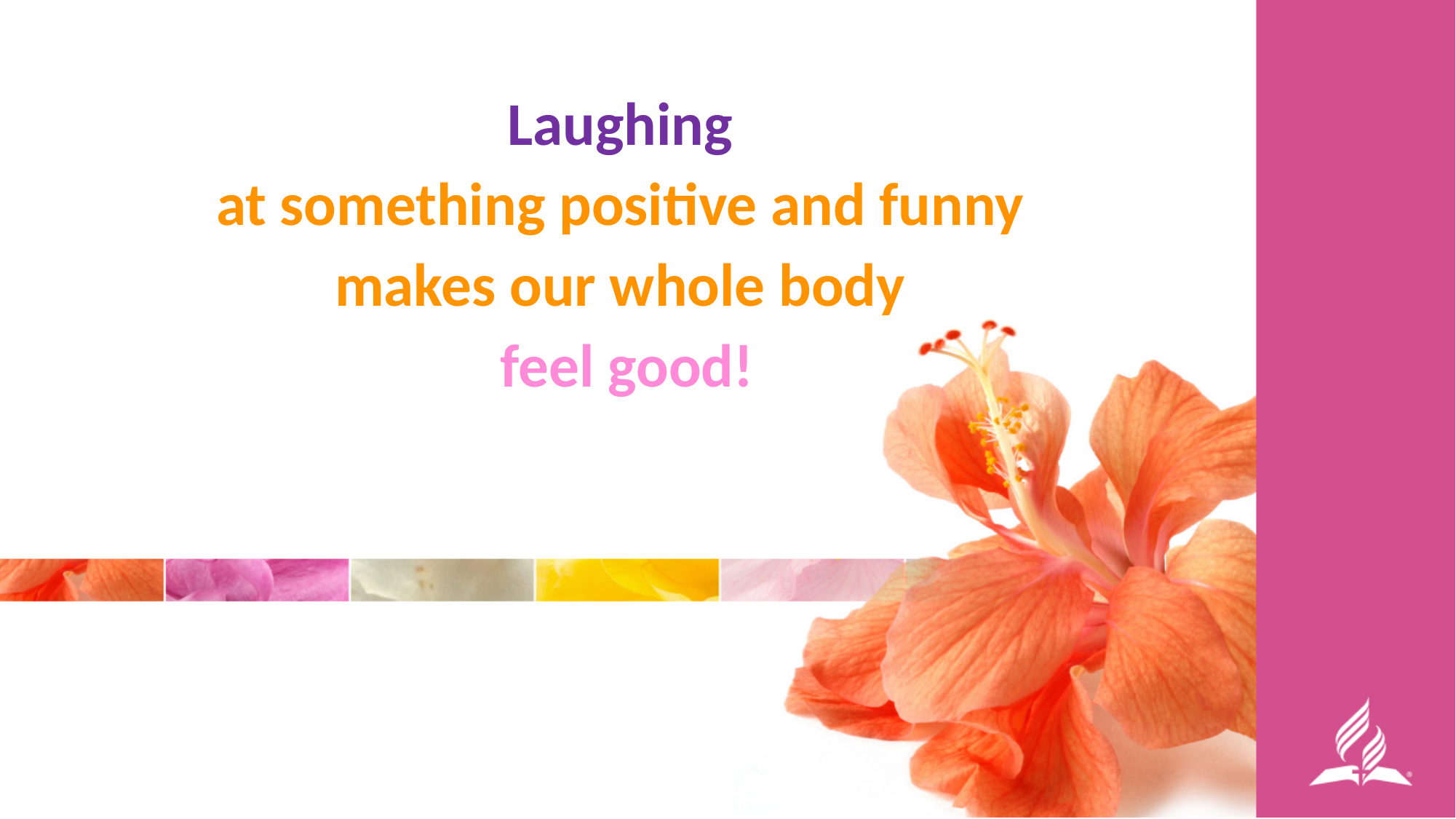

Laughing
at something positive and funny
makes our whole body
feel good!